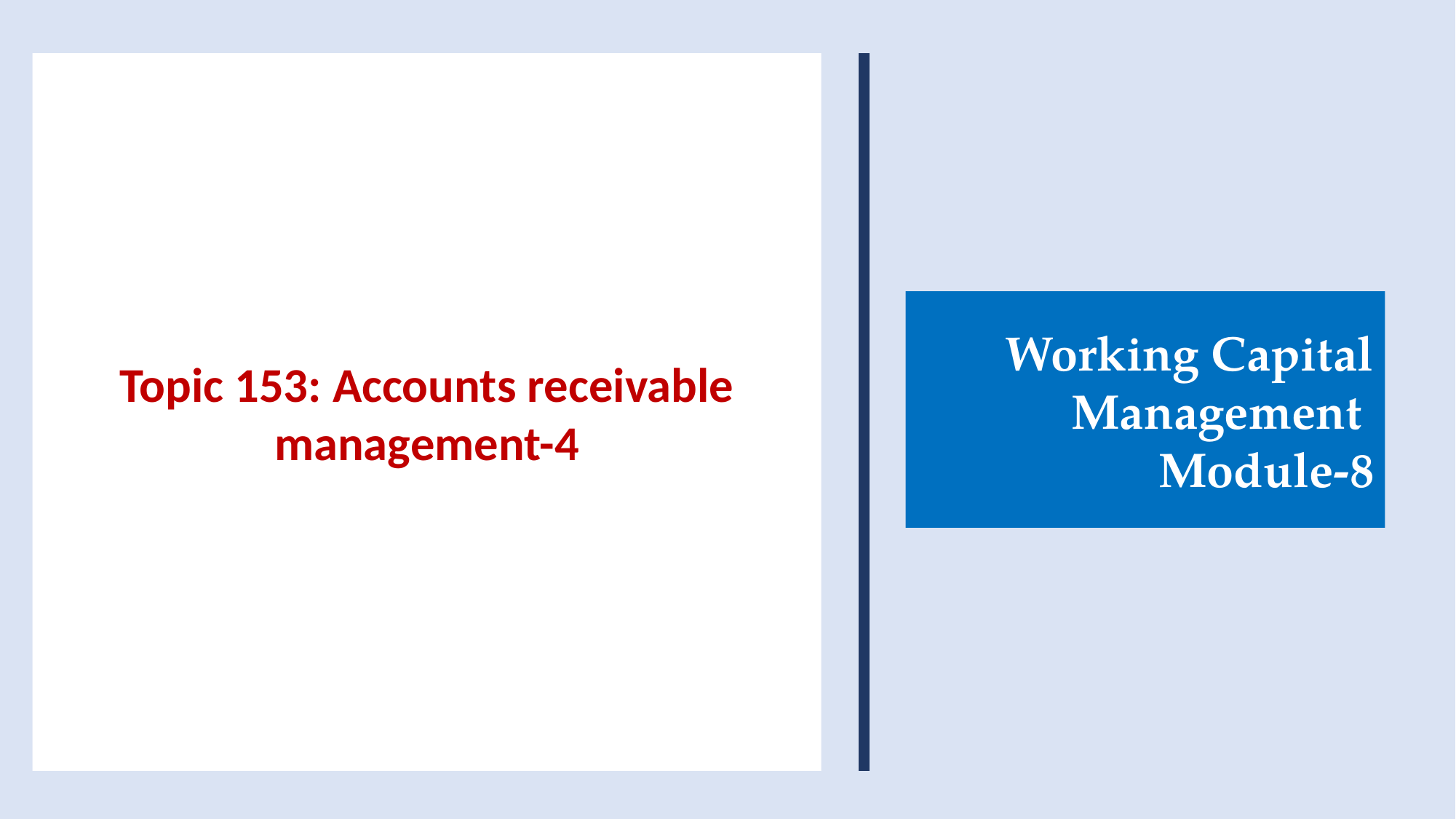

Topic 153: Accounts receivable management-4
Working Capital Management
Module-8